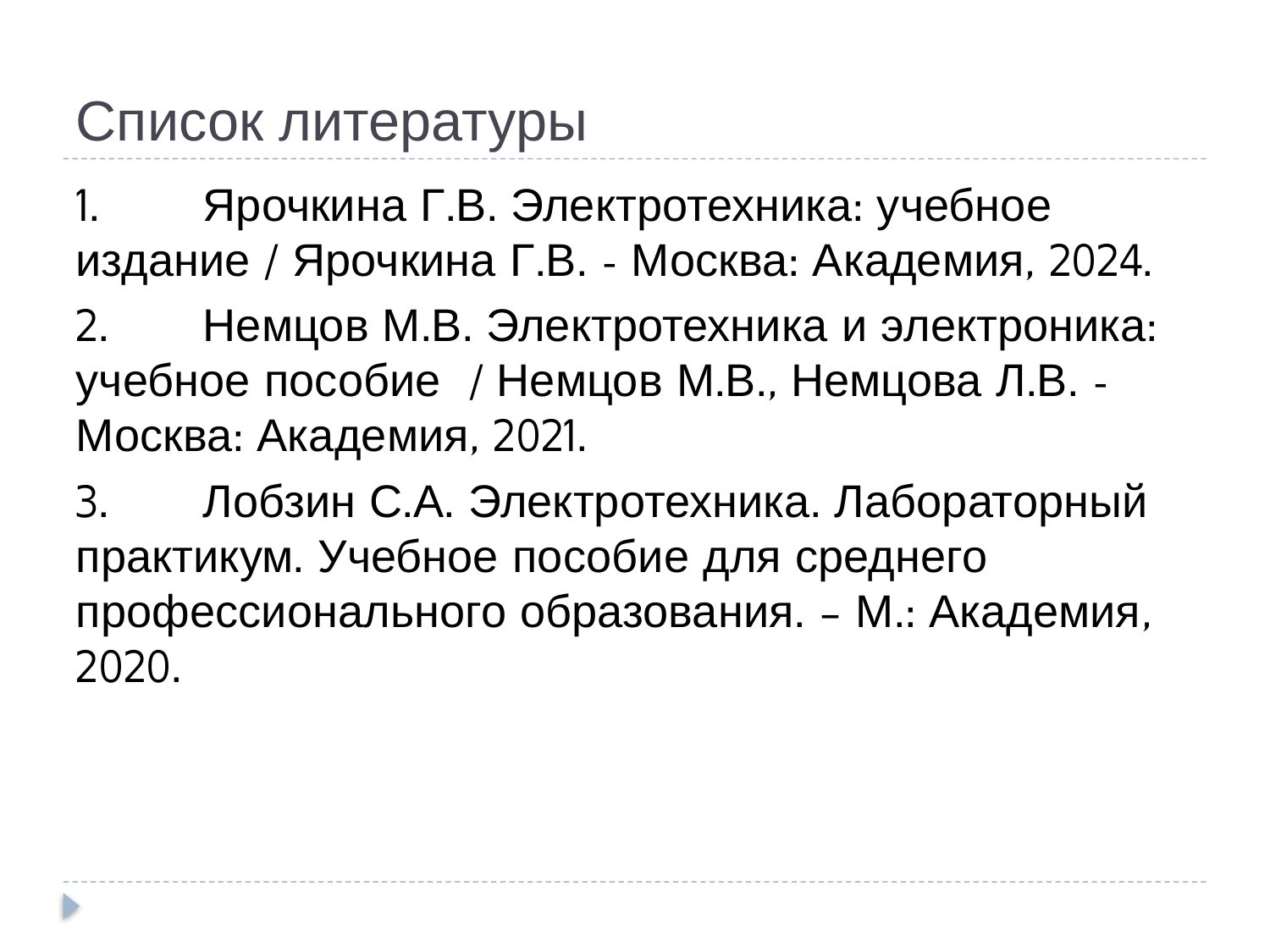

# Список литературы
1.	Ярочкина Г.В. Электротехника: учебное издание / Ярочкина Г.В. - Москва: Академия, 2024.
2.	Немцов М.В. Электротехника и электроника: учебное пособие  / Немцов М.В., Немцова Л.В. - Москва: Академия, 2021.
3.	Лобзин С.А. Электротехника. Лабораторный практикум. Учебное пособие для среднего профессионального образования. – М.: Академия, 2020.